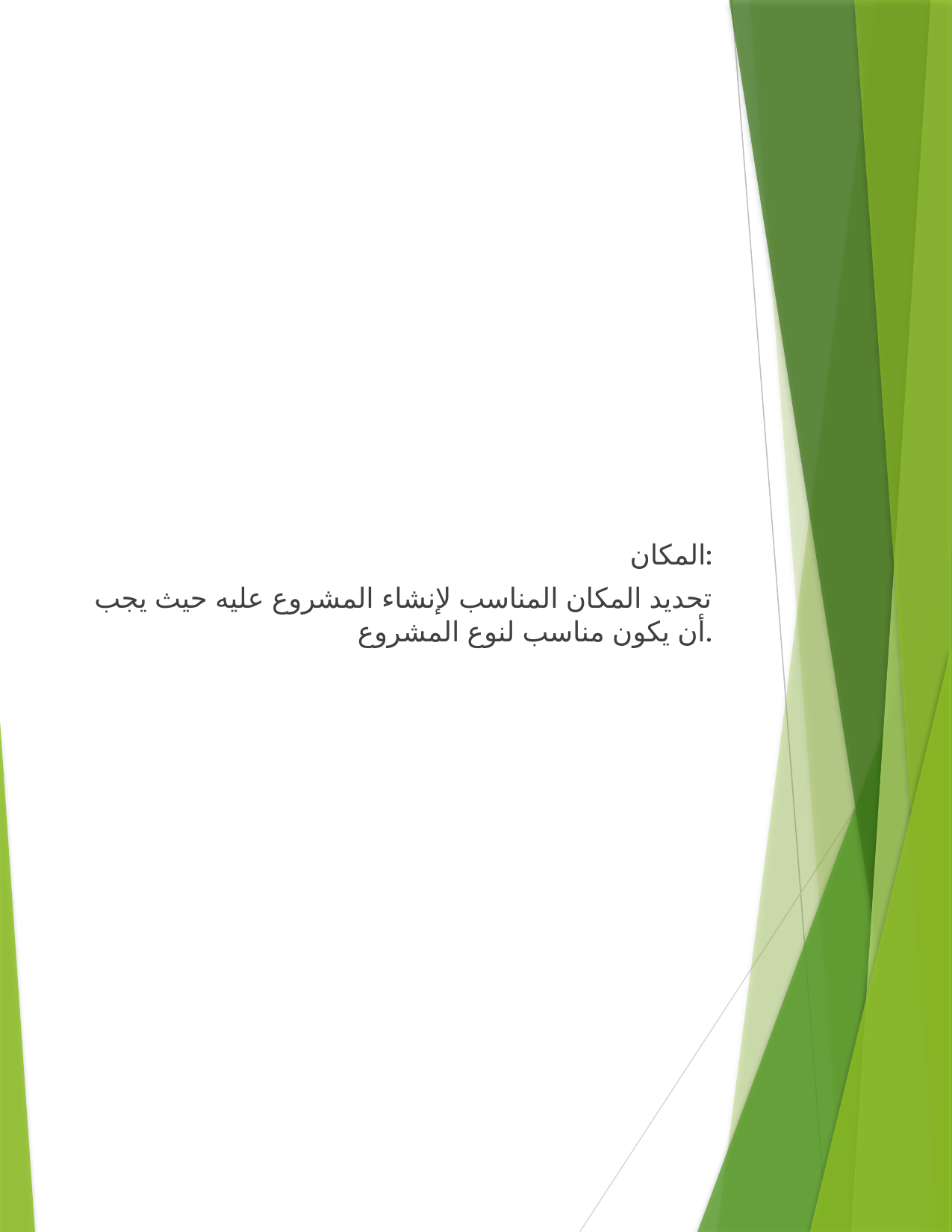

المكان:
تحديد المكان المناسب لإنشاء المشروع عليه حيث يجب أن يكون مناسب لنوع المشروع.